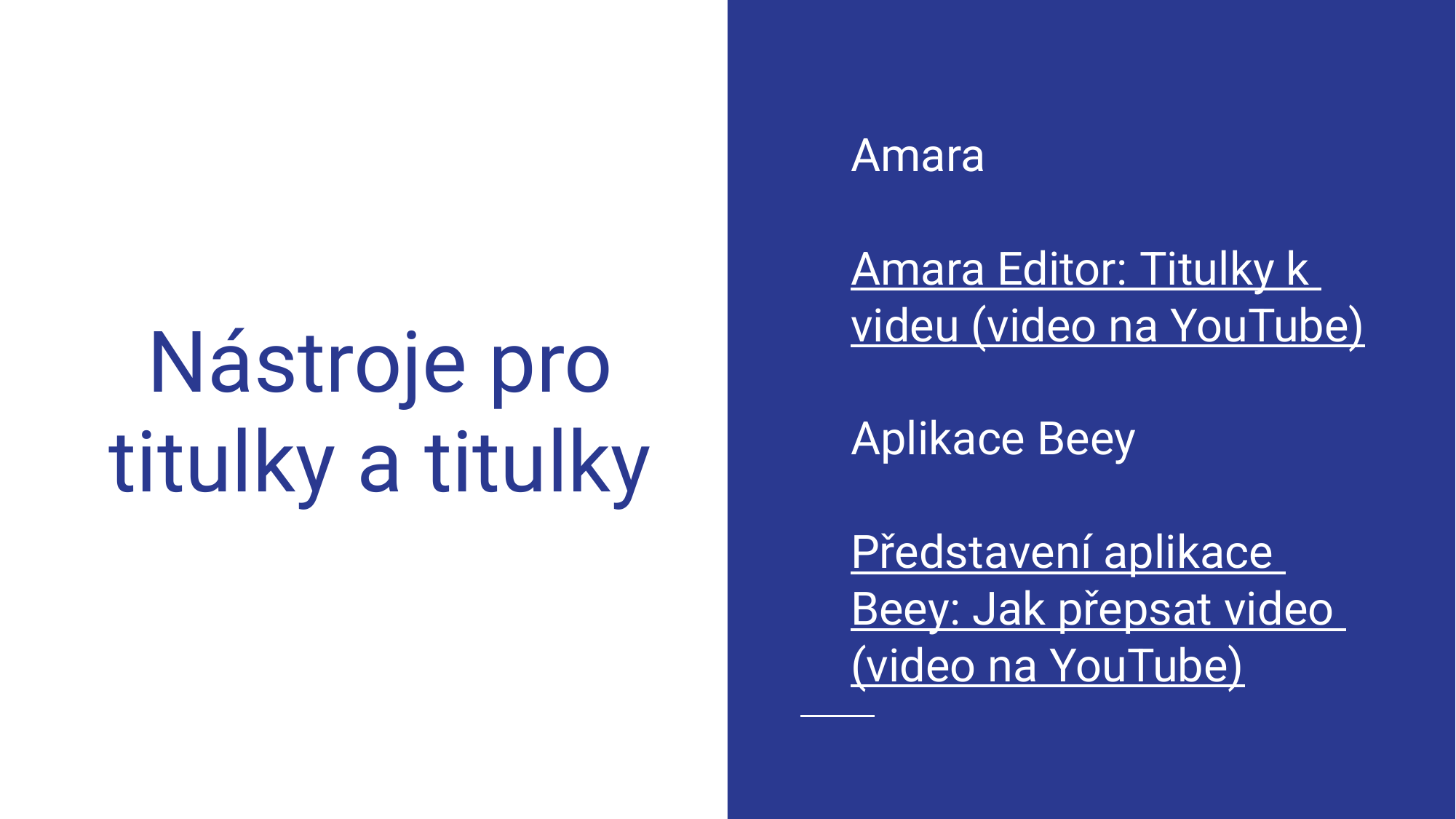

Amara

Amara Editor: Titulky k videu (video na YouTube)

Aplikace Beey
Představení aplikace Beey: Jak přepsat video (video na YouTube)
# Nástroje pro titulky a titulky